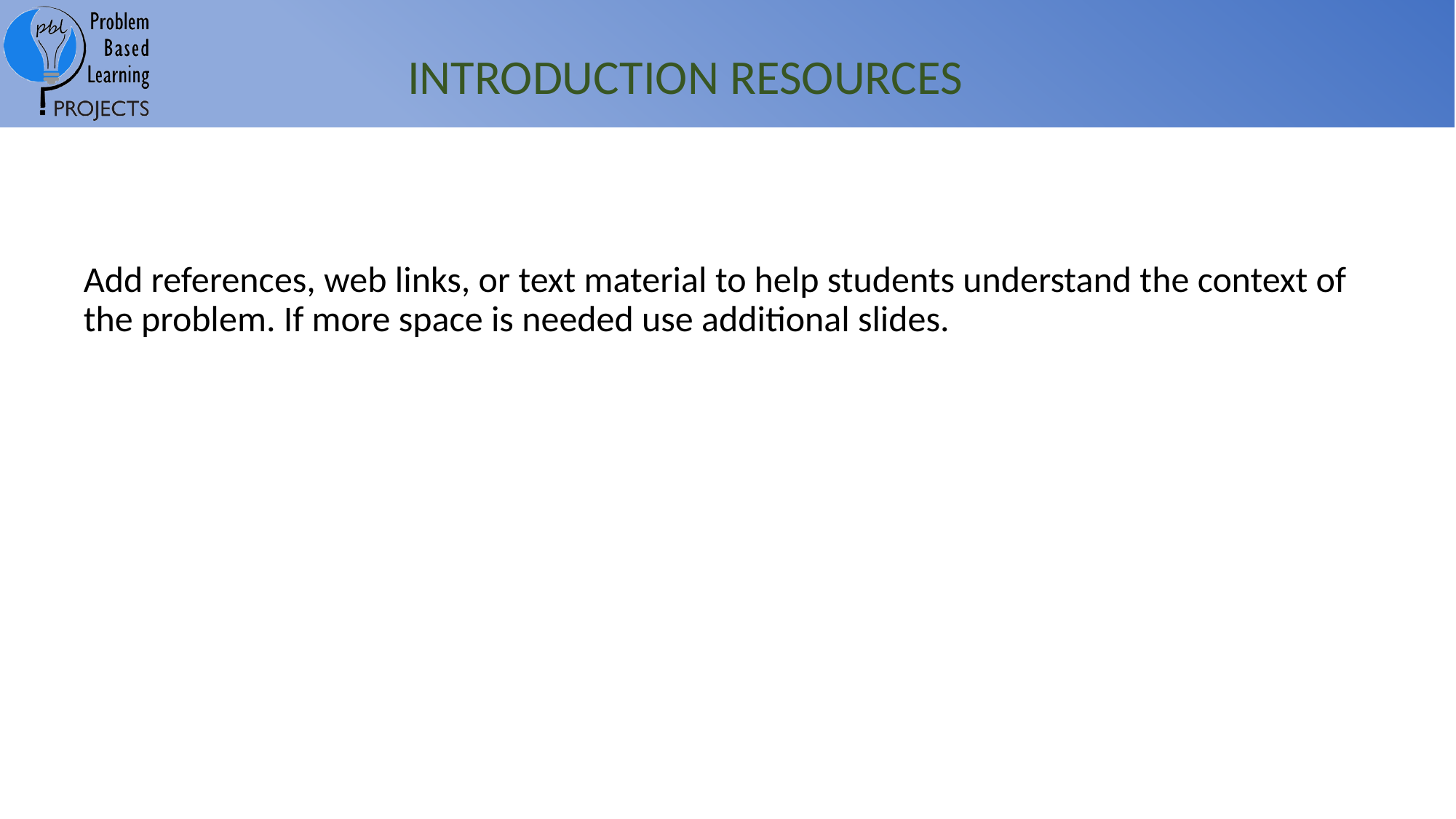

# INTRODUCTION RESOURCES
Add references, web links, or text material to help students understand the context of the problem. If more space is needed use additional slides.